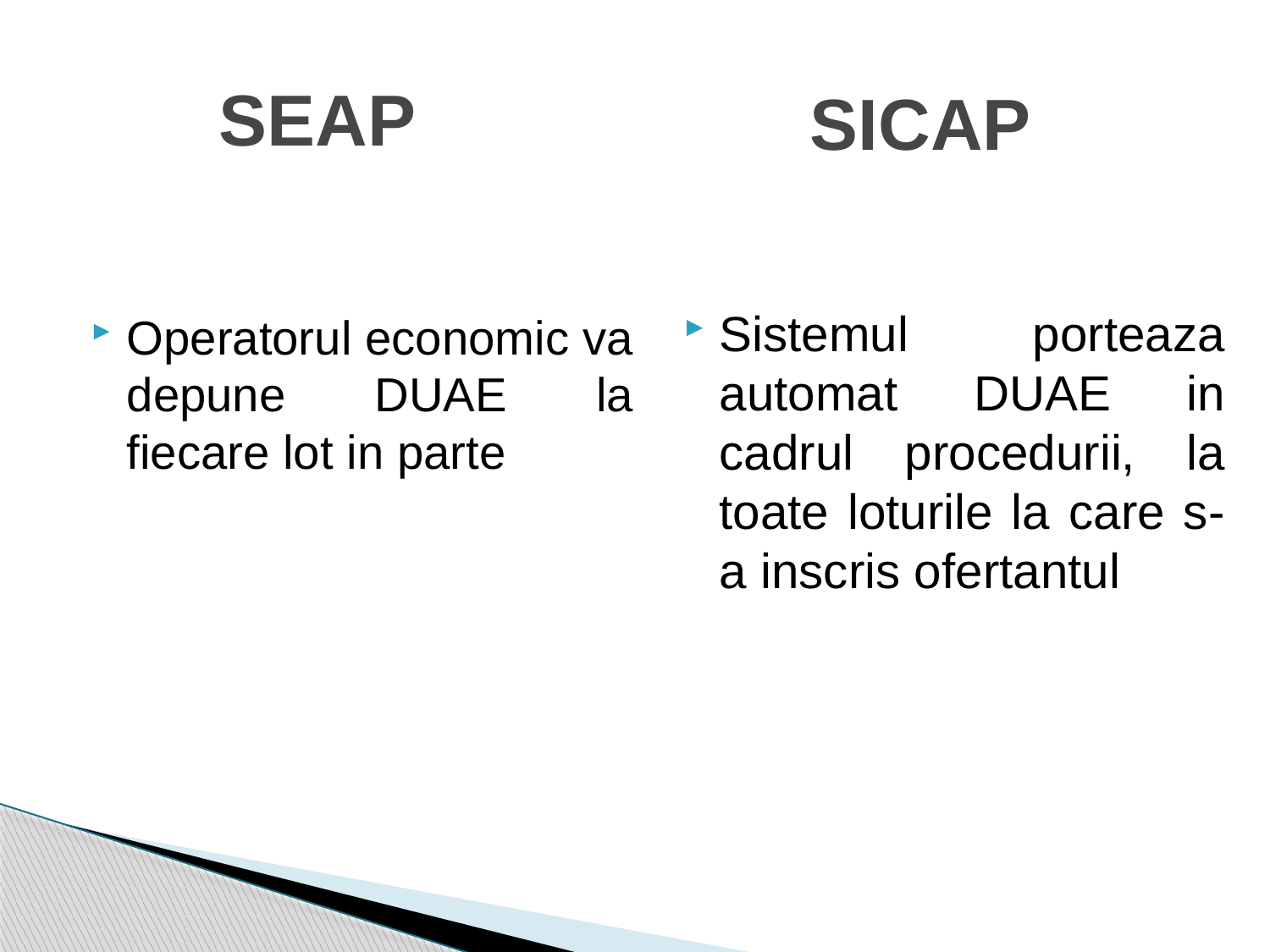

# SEAP
SICAP
Sistemul porteaza automat DUAE in cadrul procedurii, la toate loturile la care s-a inscris ofertantul
Operatorul economic va depune DUAE la fiecare lot in parte